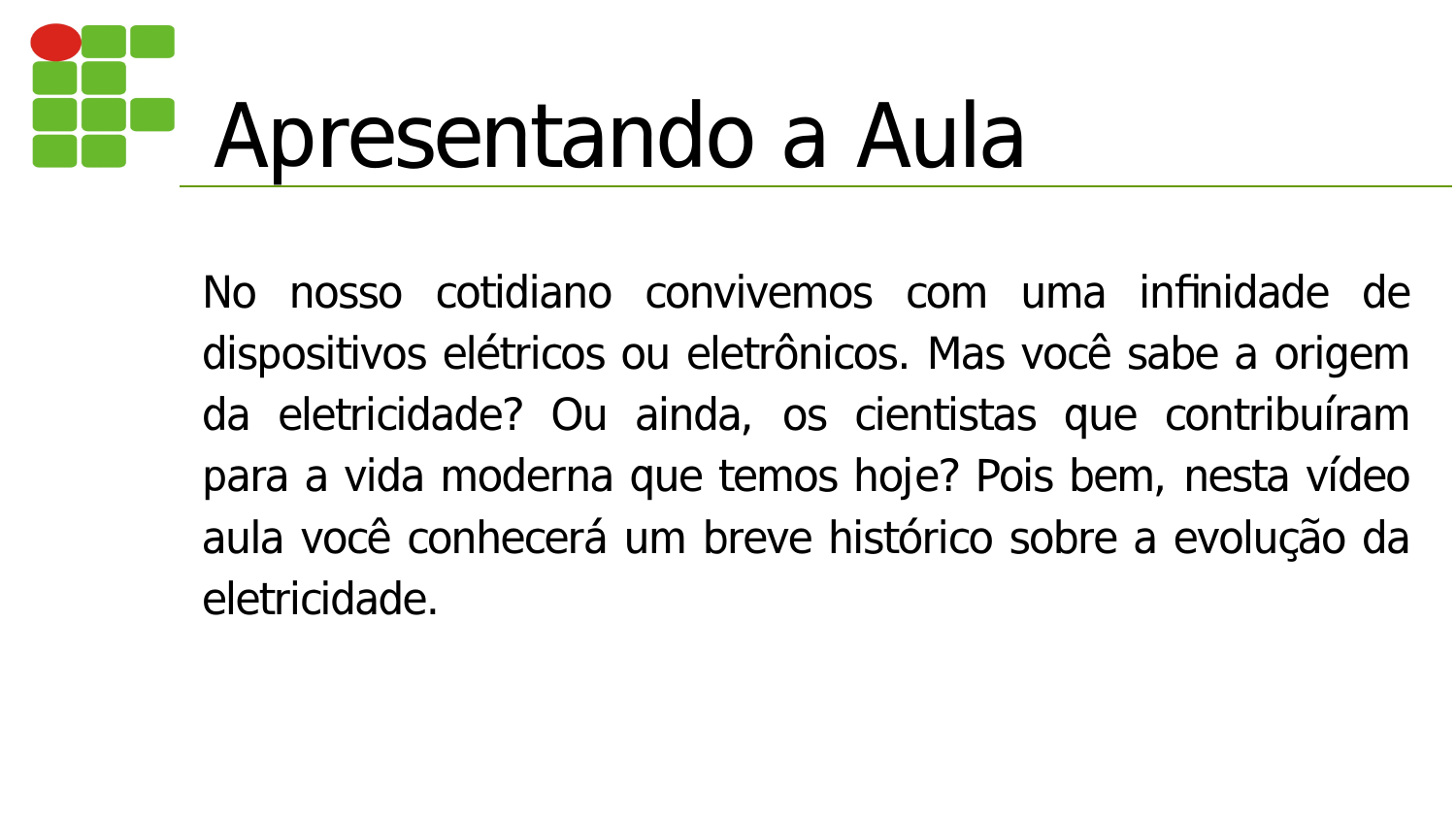

# Apresentando a Aula
No nosso cotidiano convivemos com uma infinidade de dispositivos elétricos ou eletrônicos. Mas você sabe a origem da eletricidade? Ou ainda, os cientistas que contribuíram para a vida moderna que temos hoje? Pois bem, nesta vídeo aula você conhecerá um breve histórico sobre a evolução da eletricidade.